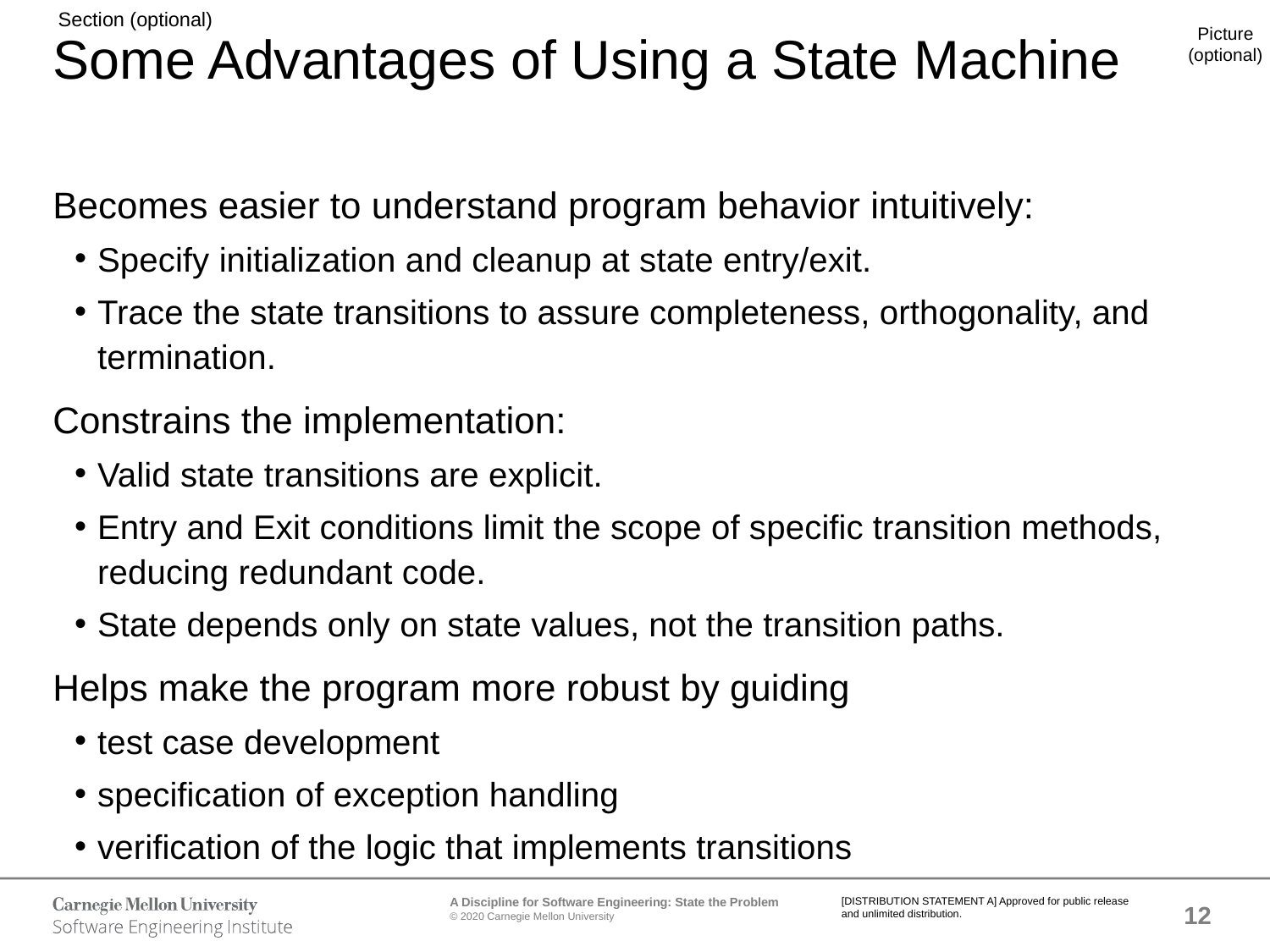

# Some Advantages of Using a State Machine
Becomes easier to understand program behavior intuitively:
Specify initialization and cleanup at state entry/exit.
Trace the state transitions to assure completeness, orthogonality, and termination.
Constrains the implementation:
Valid state transitions are explicit.
Entry and Exit conditions limit the scope of specific transition methods, reducing redundant code.
State depends only on state values, not the transition paths.
Helps make the program more robust by guiding
test case development
specification of exception handling
verification of the logic that implements transitions